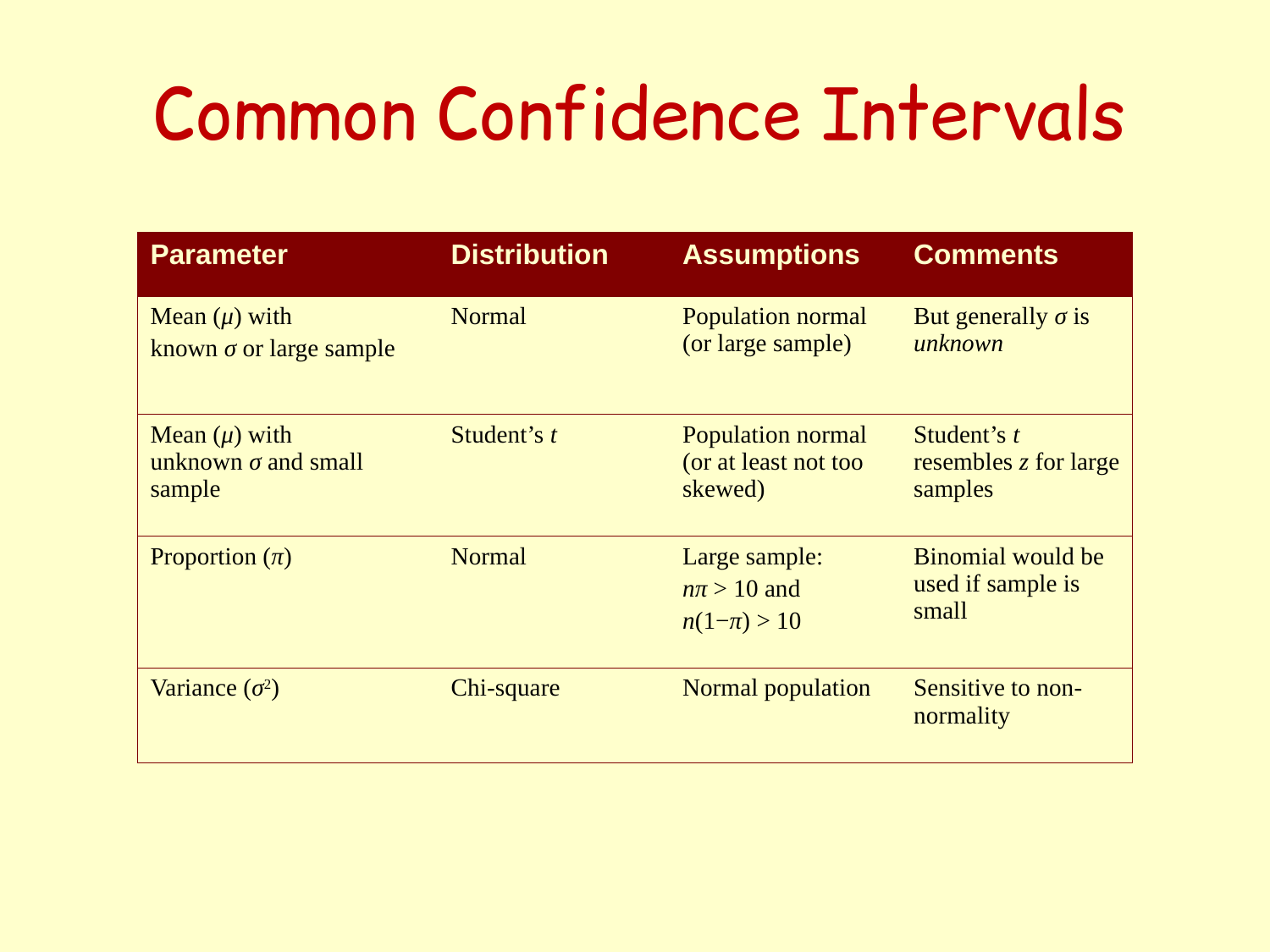

# Common Confidence Intervals
| Parameter | Distribution | Assumptions | Comments |
| --- | --- | --- | --- |
| Mean (μ) with known σ or large sample | Normal | Population normal (or large sample) | But generally σ is unknown |
| Mean (μ) with unknown σ and small sample | Student’s t | Population normal (or at least not too skewed) | Student’s t resembles z for large samples |
| Proportion (π) | Normal | Large sample: nπ > 10 and n(1−π) > 10 | Binomial would be used if sample is small |
| Variance (σ2) | Chi-square | Normal population | Sensitive to non-normality |